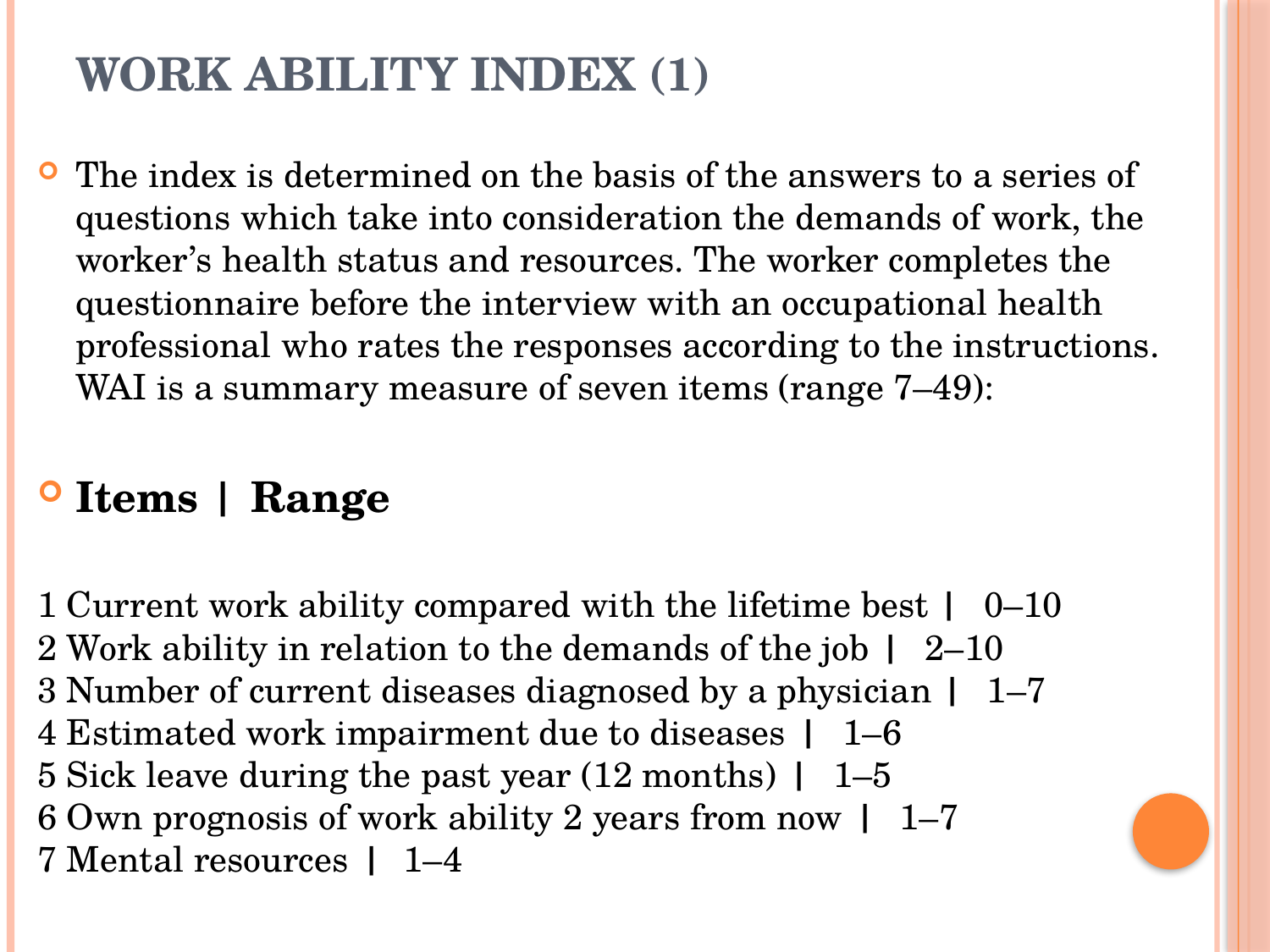

# Work Ability Index (1)
The index is determined on the basis of the answers to a series of questions which take into consideration the demands of work, the worker’s health status and resources. The worker completes the questionnaire before the interview with an occupational health professional who rates the responses according to the instructions. WAI is a summary measure of seven items (range 7–49):

Items | Range
1 Current work ability compared with the lifetime best |  0–10
2 Work ability in relation to the demands of the job |  2–10
3 Number of current diseases diagnosed by a physician |  1–7
4 Estimated work impairment due to diseases |  1–6
5 Sick leave during the past year (12 months) |  1–5
6 Own prognosis of work ability 2 years from now |  1–7
7 Mental resources |  1–4